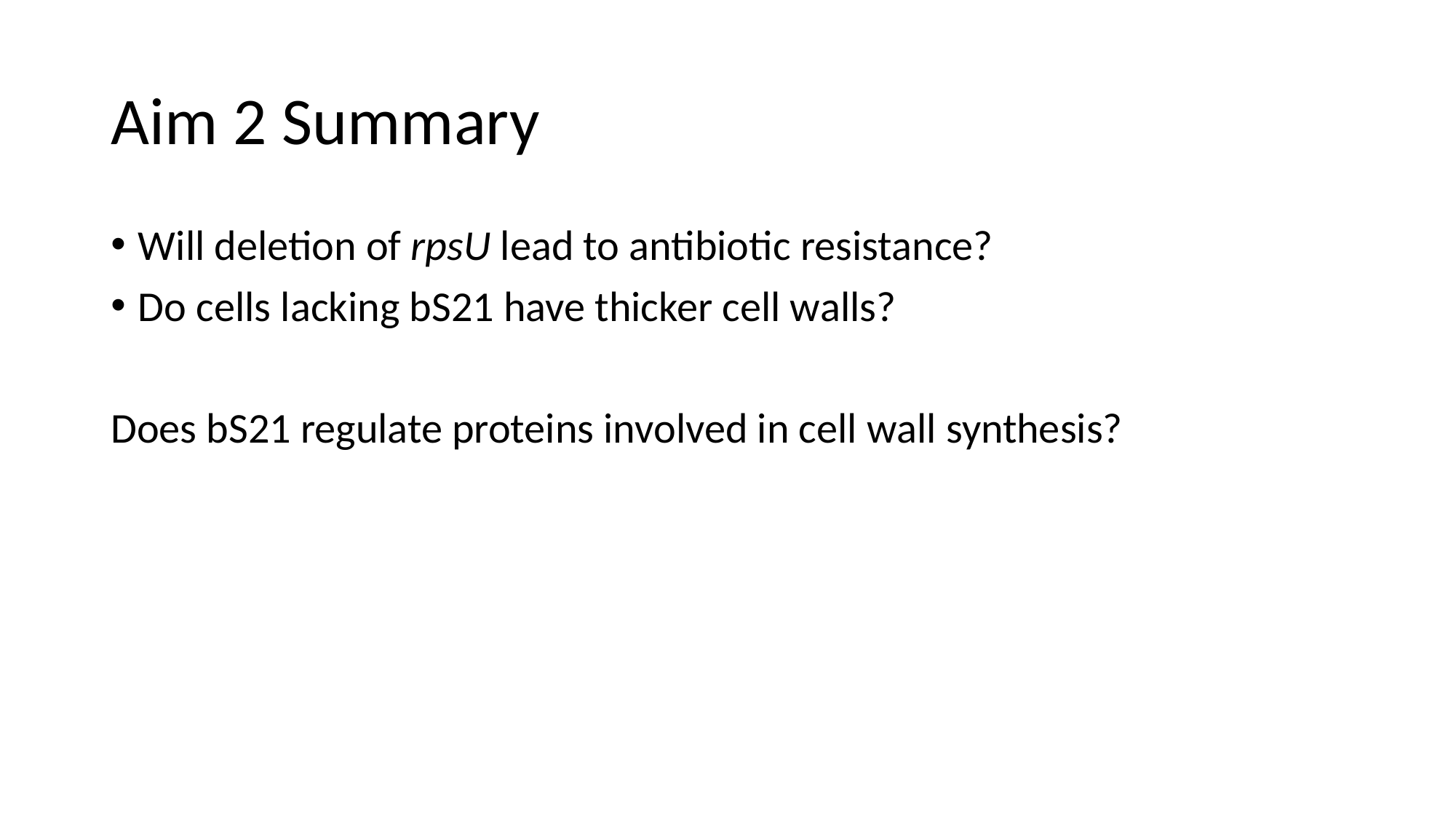

# Aim 2 Summary
Will deletion of rpsU lead to antibiotic resistance?
Do cells lacking bS21 have thicker cell walls?

Does bS21 regulate proteins involved in cell wall synthesis?